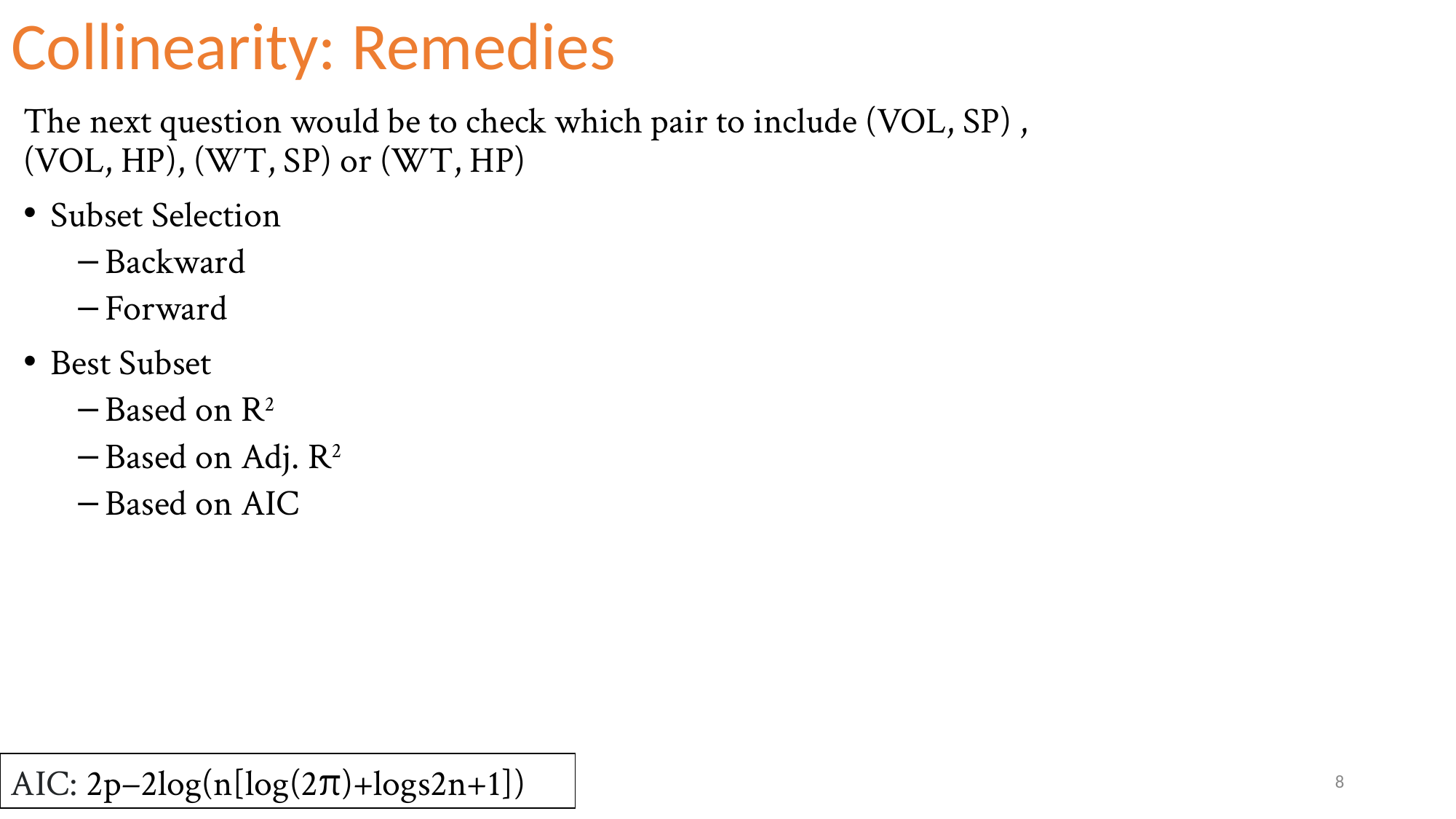

# Collinearity: Remedies
The next question would be to check which pair to include (VOL, SP) , (VOL, HP), (WT, SP) or (WT, HP)
Subset Selection
Backward
Forward
Best Subset
Based on R2
Based on Adj. R2
Based on AIC
AIC: 2p−2log(n[log(2π)+logs2n+1])
8